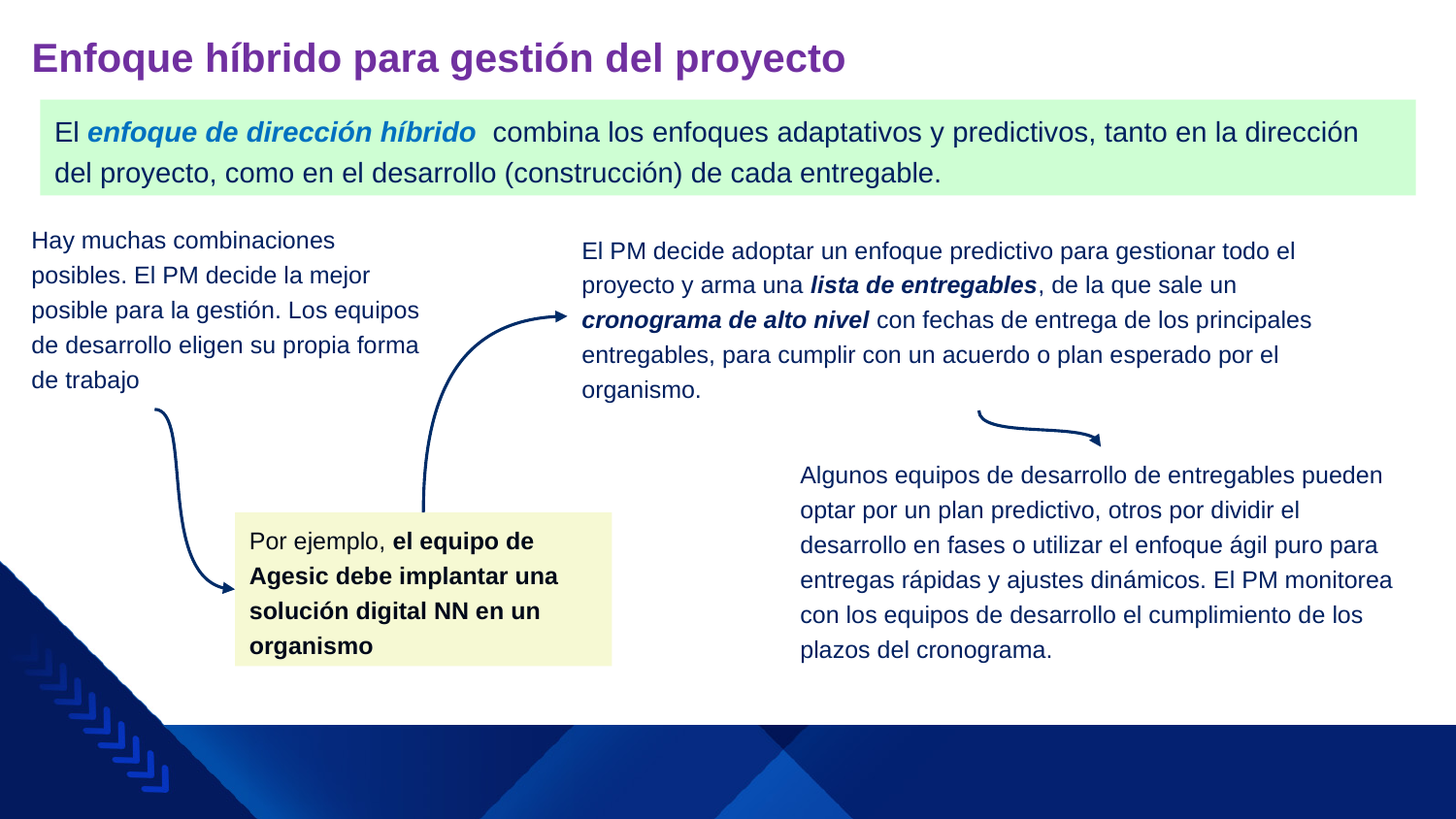

# Enfoque híbrido para gestión del proyecto
El enfoque de dirección híbrido  combina los enfoques adaptativos y predictivos, tanto en la dirección del proyecto, como en el desarrollo (construcción) de cada entregable.
Hay muchas combinaciones posibles. El PM decide la mejor posible para la gestión. Los equipos de desarrollo eligen su propia forma de trabajo
El PM decide adoptar un enfoque predictivo para gestionar todo el proyecto y arma una lista de entregables, de la que sale un cronograma de alto nivel con fechas de entrega de los principales entregables, para cumplir con un acuerdo o plan esperado por el organismo.
Algunos equipos de desarrollo de entregables pueden optar por un plan predictivo, otros por dividir el desarrollo en fases o utilizar el enfoque ágil puro para entregas rápidas y ajustes dinámicos. El PM monitorea con los equipos de desarrollo el cumplimiento de los plazos del cronograma.
Por ejemplo, el equipo de Agesic debe implantar una solución digital NN en un organismo